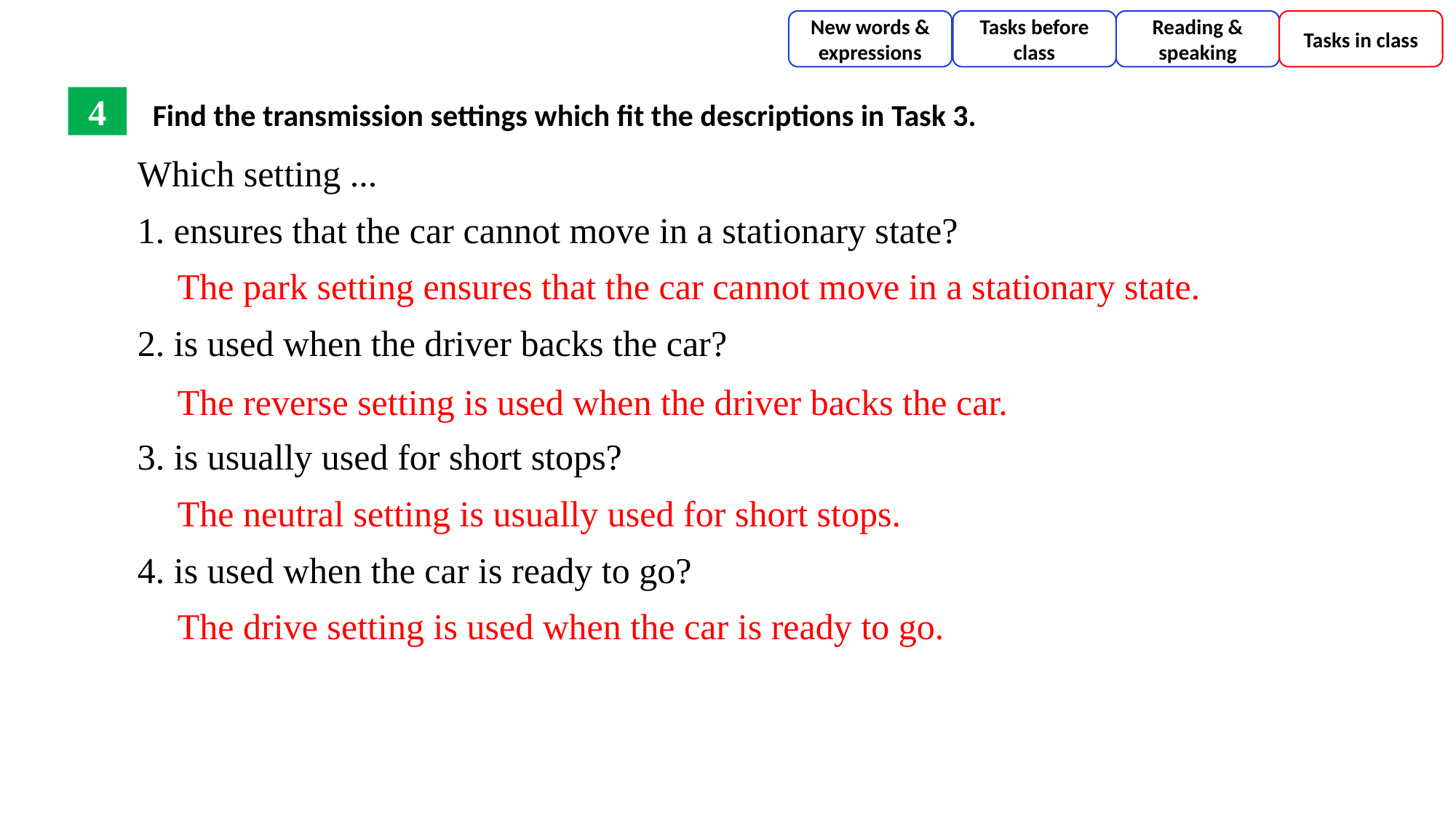

New words & expressions
Tasks before class
Reading & speaking
Tasks in class
Find the transmission settings which fit the descriptions in Task 3.
4
Which setting ...
1. ensures that the car cannot move in a stationary state?

2. is used when the driver backs the car?

3. is usually used for short stops?

4. is used when the car is ready to go?

The park setting ensures that the car cannot move in a stationary state.
The reverse setting is used when the driver backs the car.
The neutral setting is usually used for short stops.
The drive setting is used when the car is ready to go.